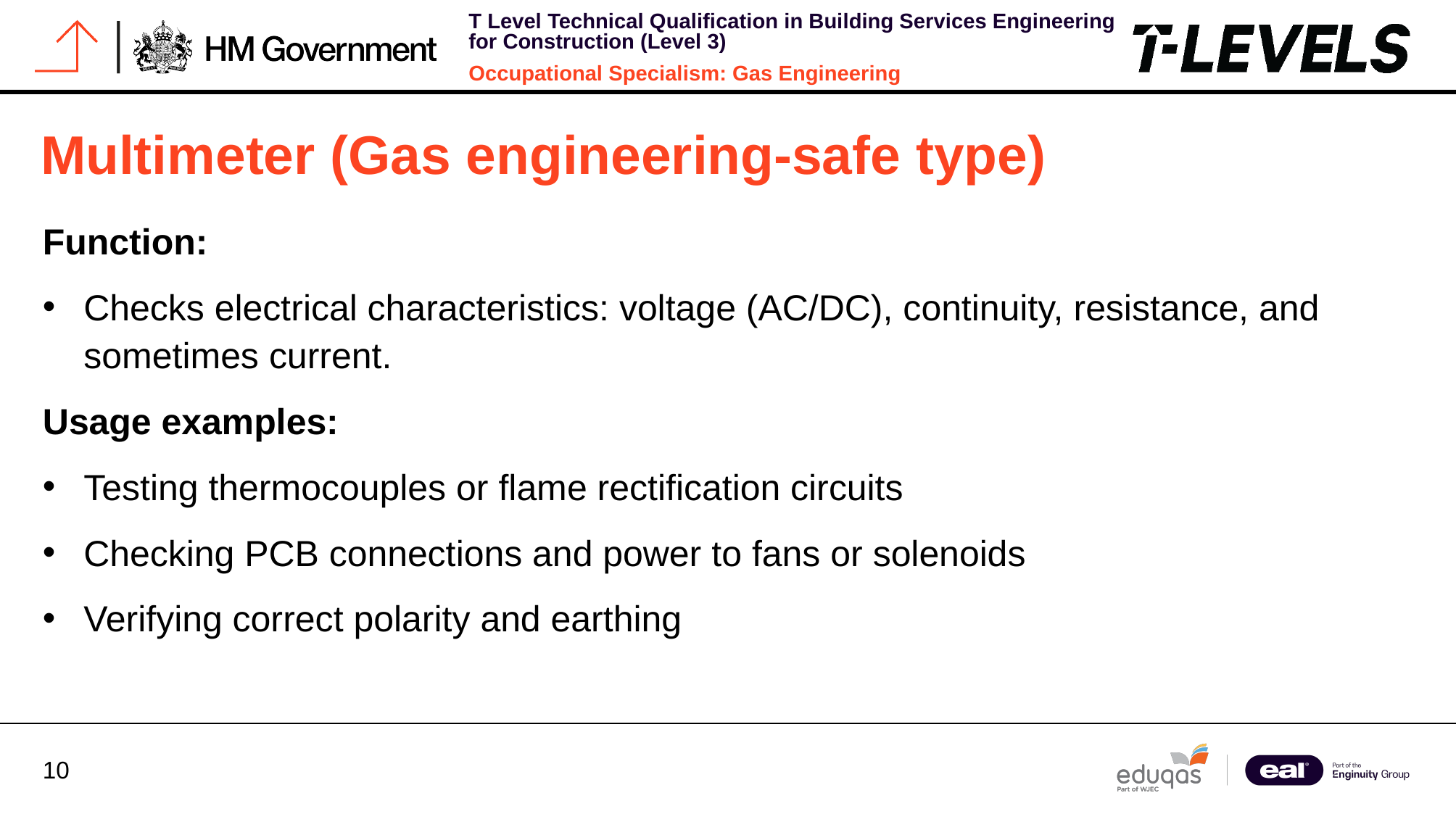

# Multimeter (Gas engineering-safe type)
Function:
Checks electrical characteristics: voltage (AC/DC), continuity, resistance, and sometimes current.
Usage examples:
Testing thermocouples or flame rectification circuits
Checking PCB connections and power to fans or solenoids
Verifying correct polarity and earthing